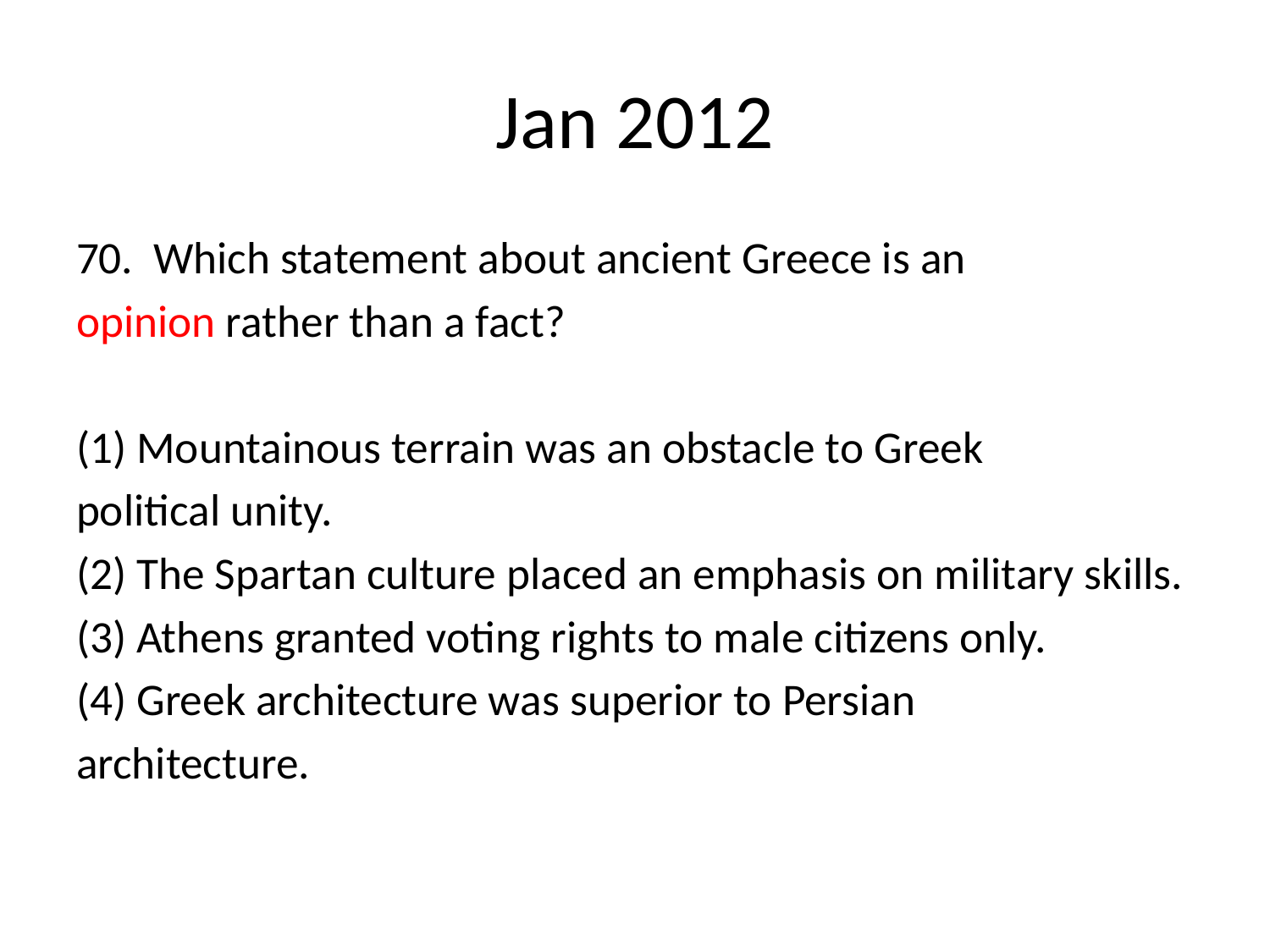

# Jan 2012
70.  Which statement about ancient Greece is an
opinion rather than a fact?

(1) Mountainous terrain was an obstacle to Greek
political unity.
(2) The Spartan culture placed an emphasis on military skills.
(3) Athens granted voting rights to male citizens only.
(4) Greek architecture was superior to Persian
architecture.